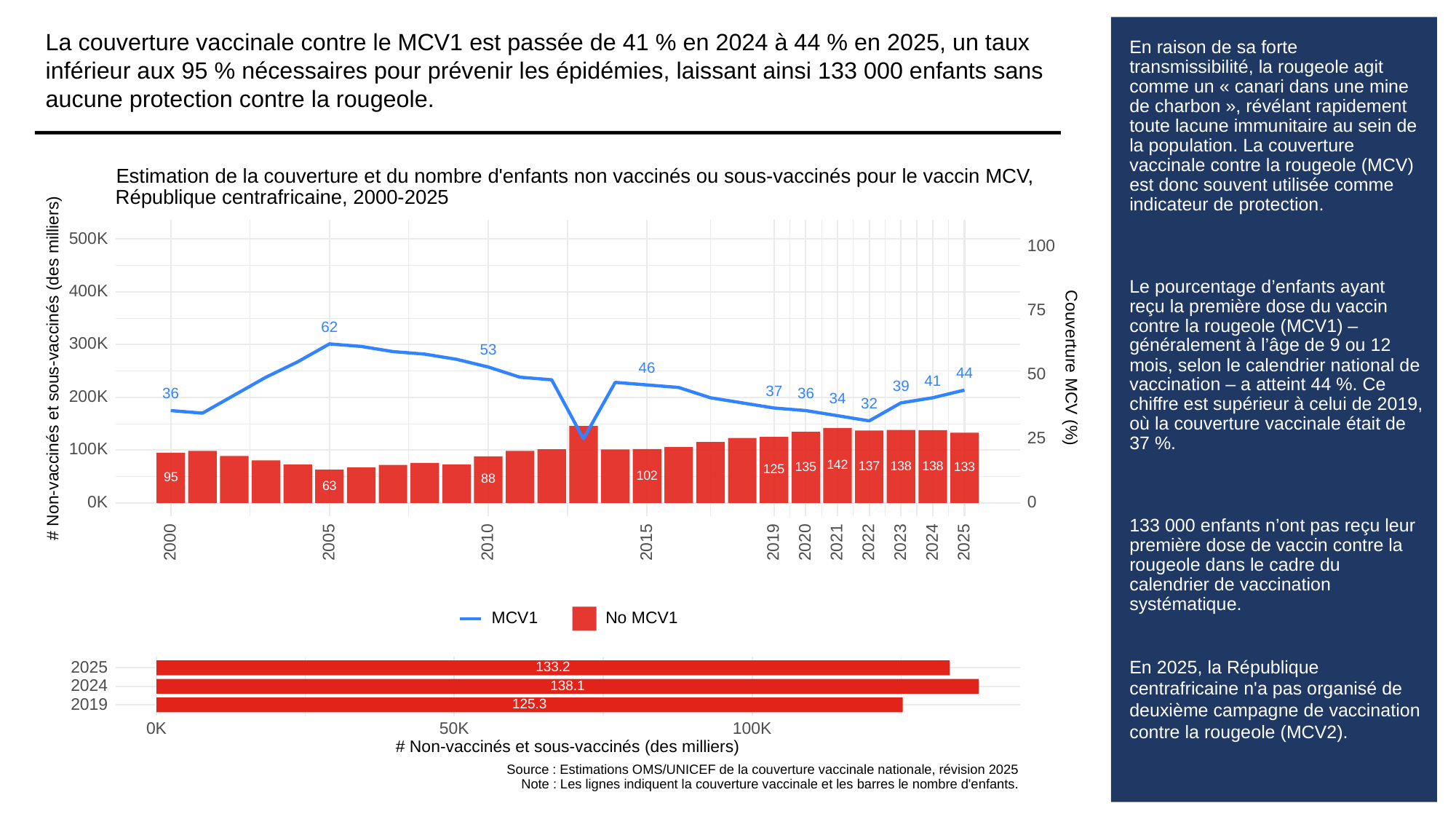

La couverture vaccinale contre le MCV1 est passée de 41 % en 2024 à 44 % en 2025, un taux inférieur aux 95 % nécessaires pour prévenir les épidémies, laissant ainsi 133 000 enfants sans aucune protection contre la rougeole.
# En raison de sa forte transmissibilité, la rougeole agit comme un « canari dans une mine de charbon », révélant rapidement toute lacune immunitaire au sein de la population. La couverture vaccinale contre la rougeole (MCV) est donc souvent utilisée comme indicateur de protection.

Le pourcentage d’enfants ayant reçu la première dose du vaccin contre la rougeole (MCV1) – généralement à l’âge de 9 ou 12 mois, selon le calendrier national de vaccination – a atteint 44 %. Ce chiffre est supérieur à celui de 2019, où la couverture vaccinale était de 37 %.

133 000 enfants n’ont pas reçu leur première dose de vaccin contre la rougeole dans le cadre du calendrier de vaccination systématique.

En 2025, la République centrafricaine n'a pas organisé de deuxième campagne de vaccination contre la rougeole (MCV2).

Estimation de la couverture et du nombre d'enfants non vaccinés ou sous-vaccinés pour le vaccin MCV,
République centrafricaine, 2000-2025

500K

100

400K

75

62
300K

53
# Non-vaccinés et sous-vaccinés (des milliers)
Couverture MCV (%)
46
44
50

41
39
37
36
36
200K
34

32

25

100K

142
138
138
137
135

133

125

102
95
88

63
0K
0

2023
2000
2005
2010
2015
2019
2020
2021
2022
2024
2025

MCV1
No MCV1

2025
133.2

2024
138.1

2019
125.3

0K
50K
100K
# Non-vaccinés et sous-vaccinés (des milliers)
Source : Estimations OMS/UNICEF de la couverture vaccinale nationale, révision 2025
Note : Les lignes indiquent la couverture vaccinale et les barres le nombre d'enfants.